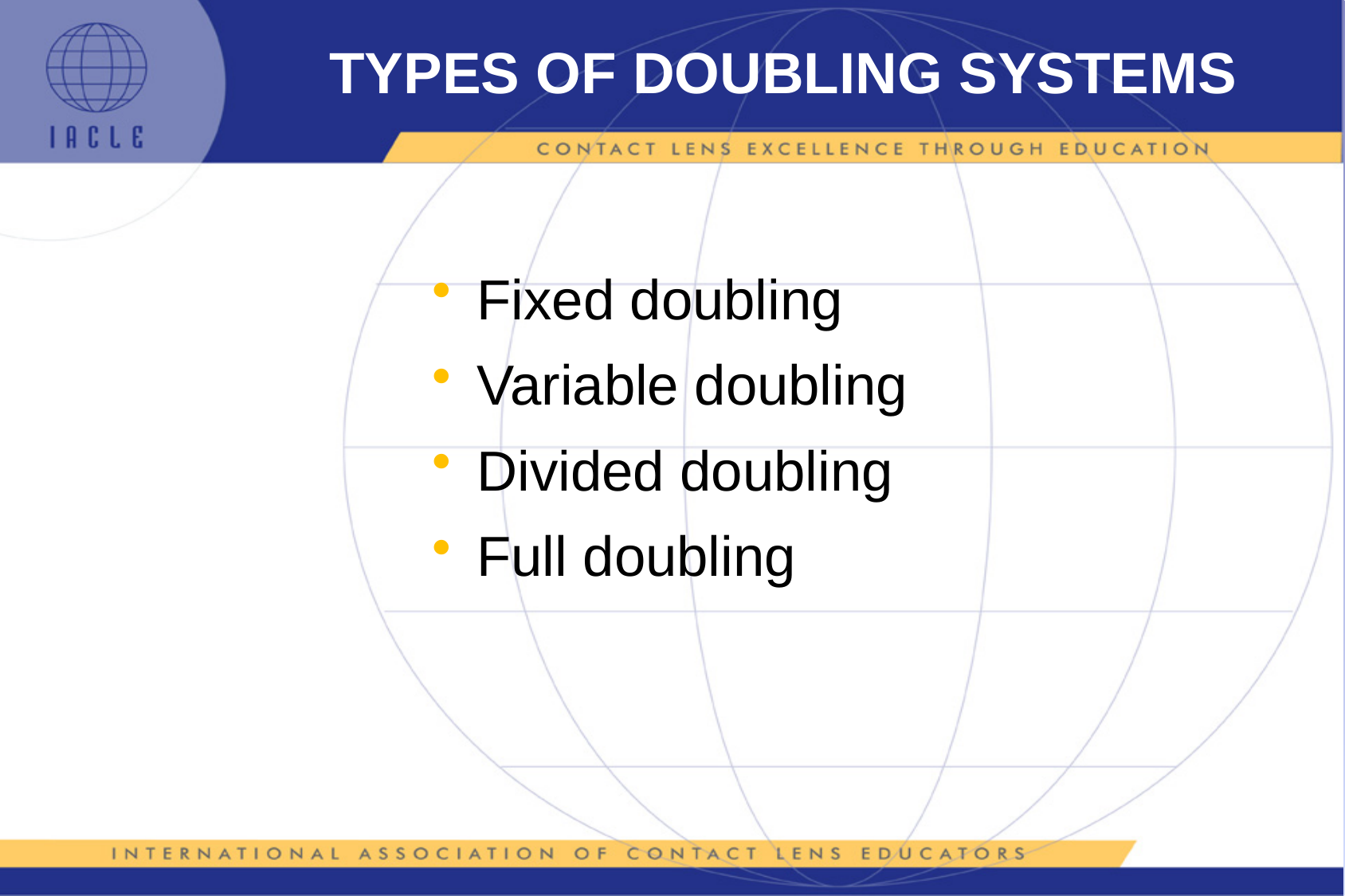

# TYPES OF DOUBLING SYSTEMS
Fixed doubling
Variable doubling
Divided doubling
Full doubling